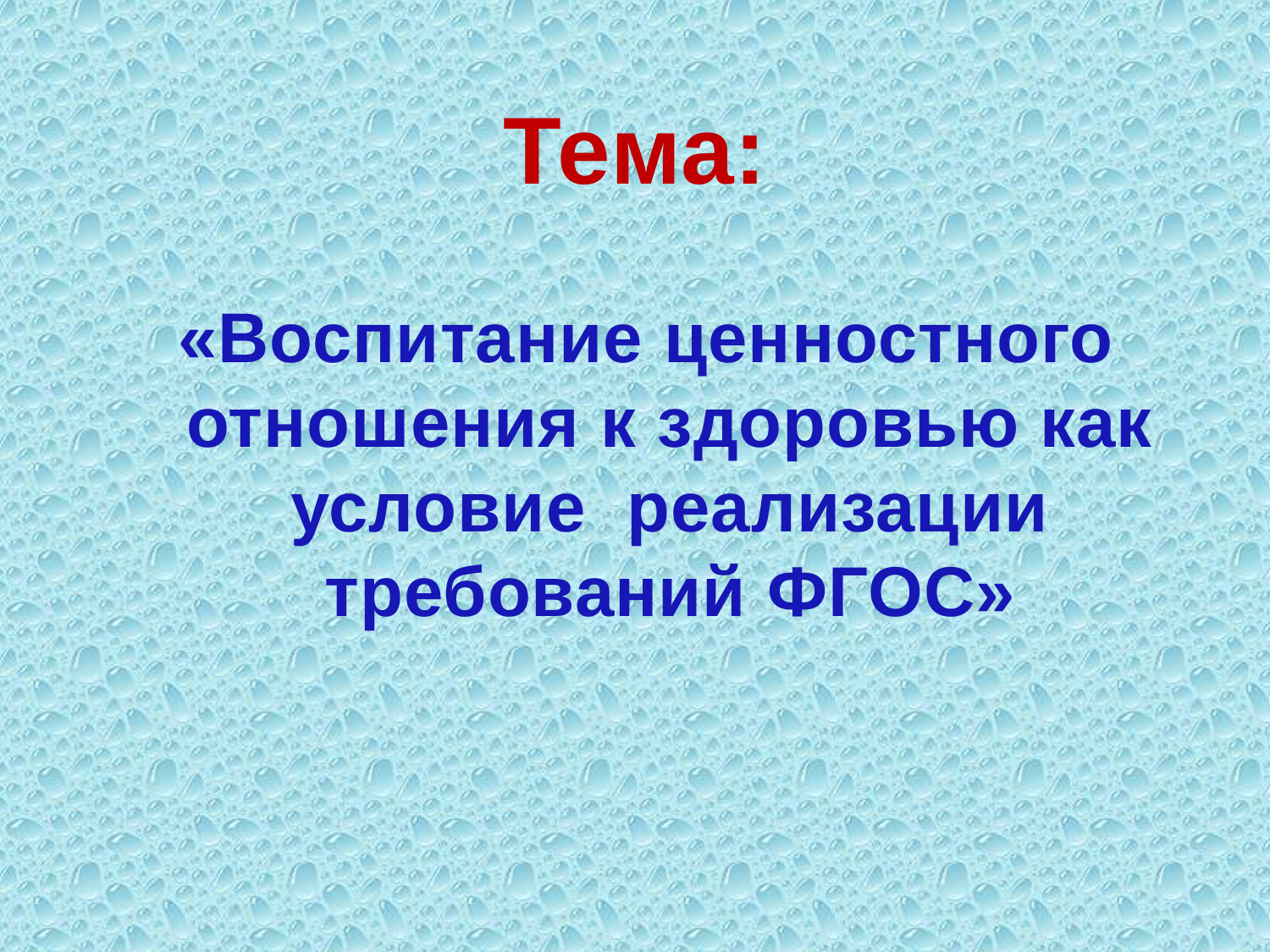

# Тема:
«Воспитание ценностного отношения к здоровью как условие  реализации требований ФГОС»